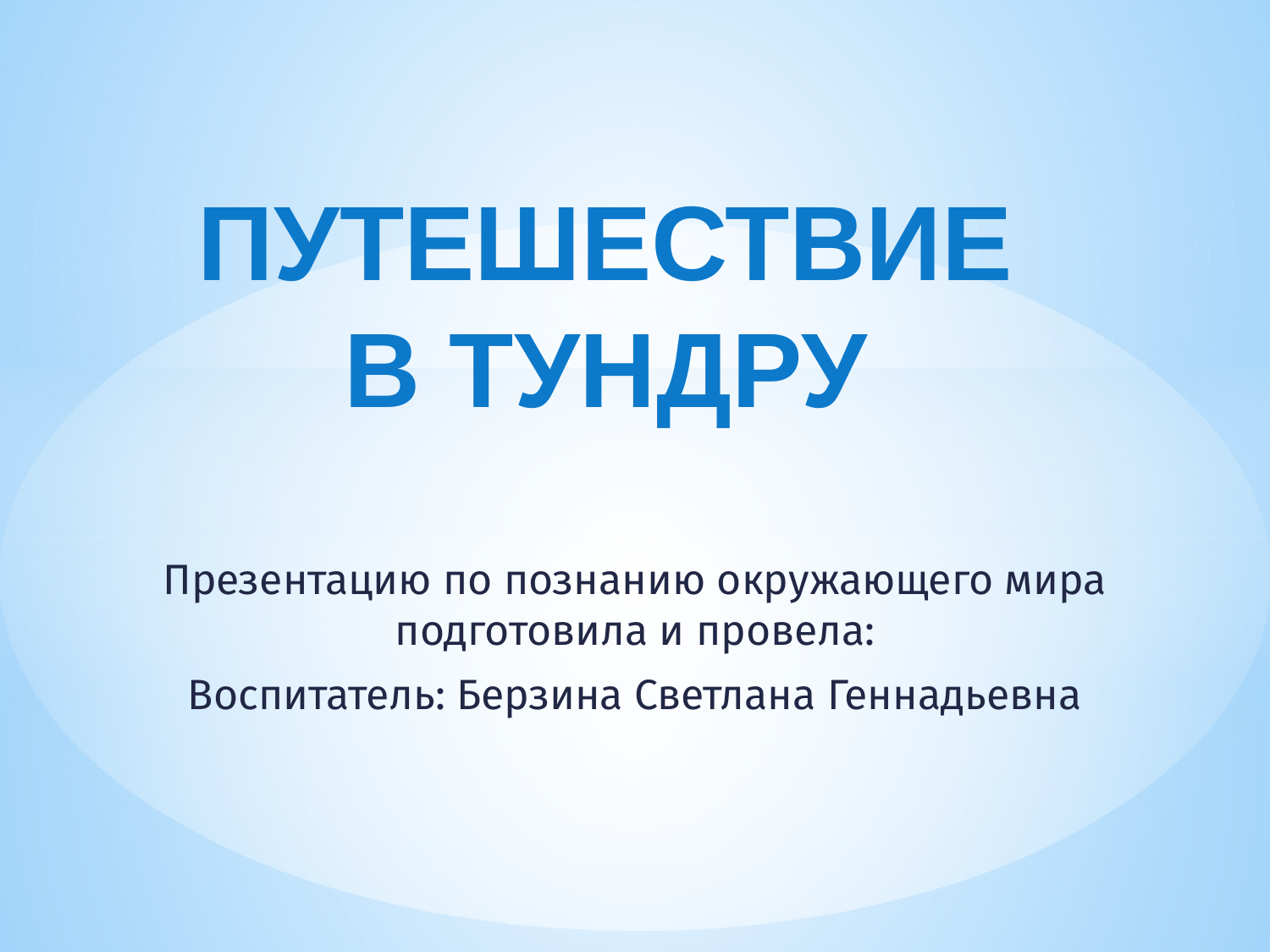

ПУТЕШЕСТВИЕ В ТУНДРУ
Презентацию по познанию окружающего мира подготовила и провела:
Воспитатель: Берзина Светлана Геннадьевна